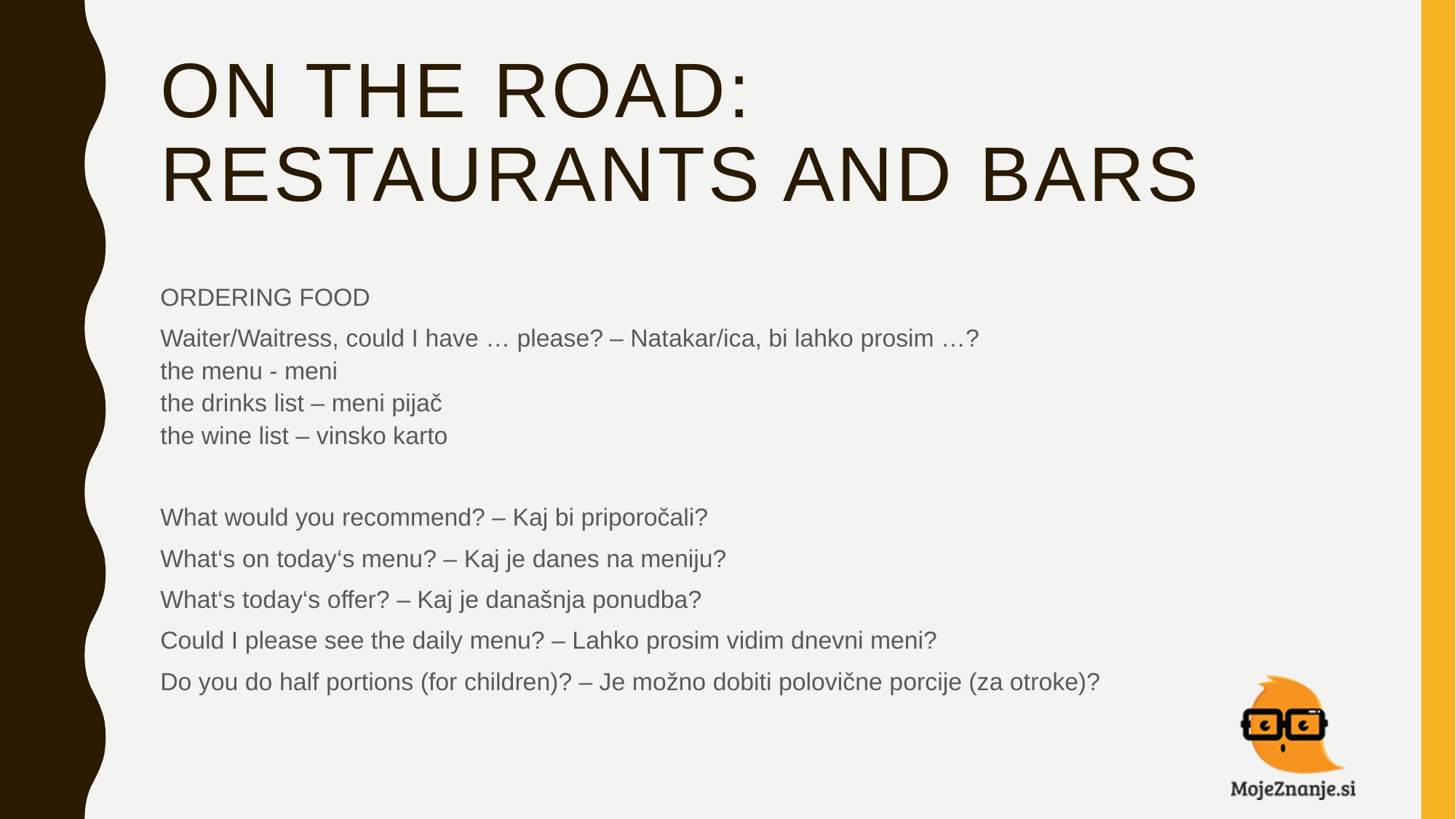

# ON THE ROAD: RESTAURANTS AND BARS
ORDERING FOOD
Waiter/Waitress, could I have … please? – Natakar/ica, bi lahko prosim …?
the menu - meni
the drinks list – meni pijač
the wine list – vinsko karto

What would you recommend? – Kaj bi priporočali?
What‘s on today‘s menu? – Kaj je danes na meniju?
What‘s today‘s offer? – Kaj je današnja ponudba?
Could I please see the daily menu? – Lahko prosim vidim dnevni meni?
Do you do half portions (for children)? – Je možno dobiti polovične porcije (za otroke)?